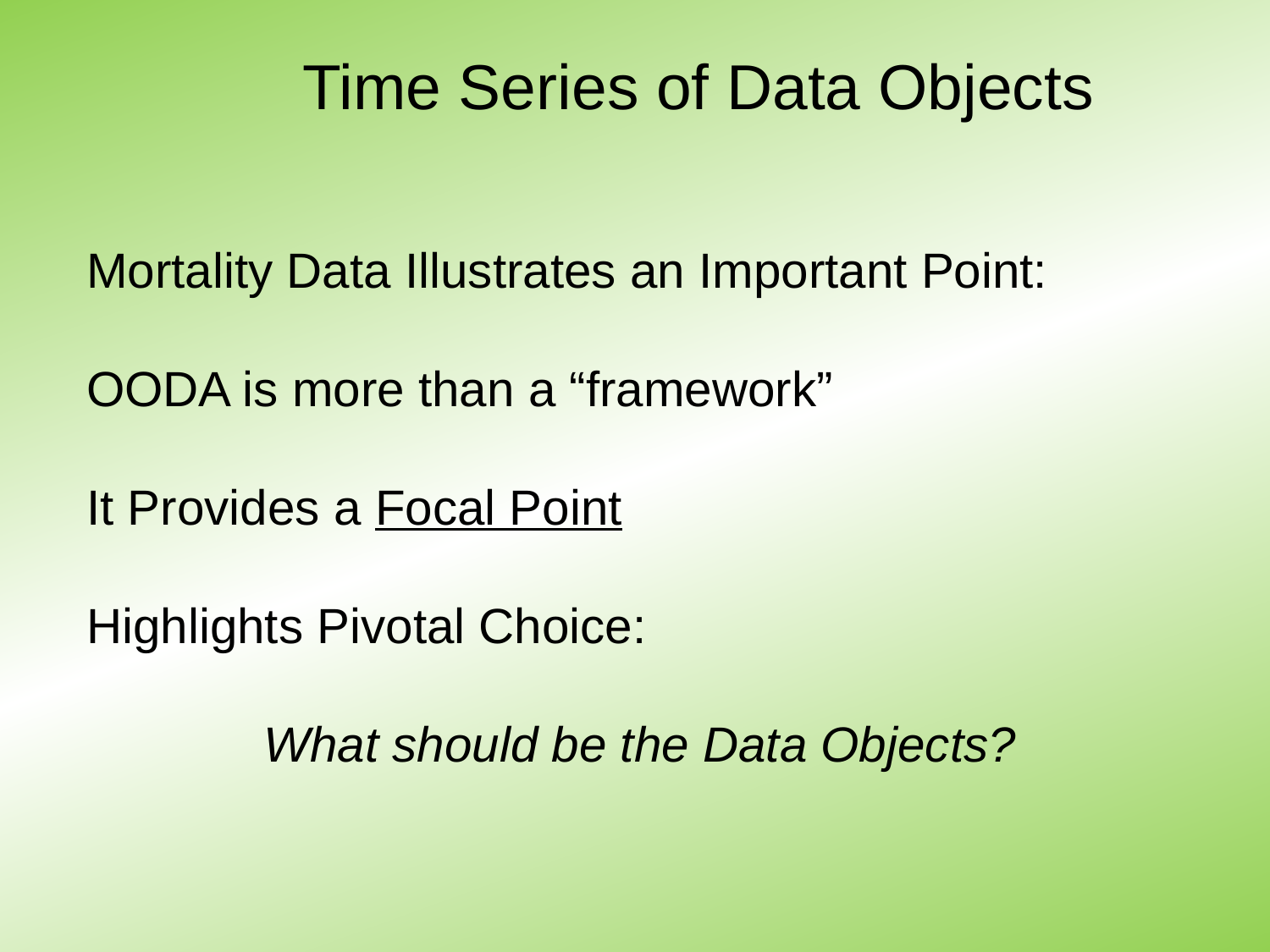

# Time Series of Data Objects
Mortality Data Illustrates an Important Point:

OODA is more than a “framework”

It Provides a Focal Point

Highlights Pivotal Choice:

What should be the Data Objects?